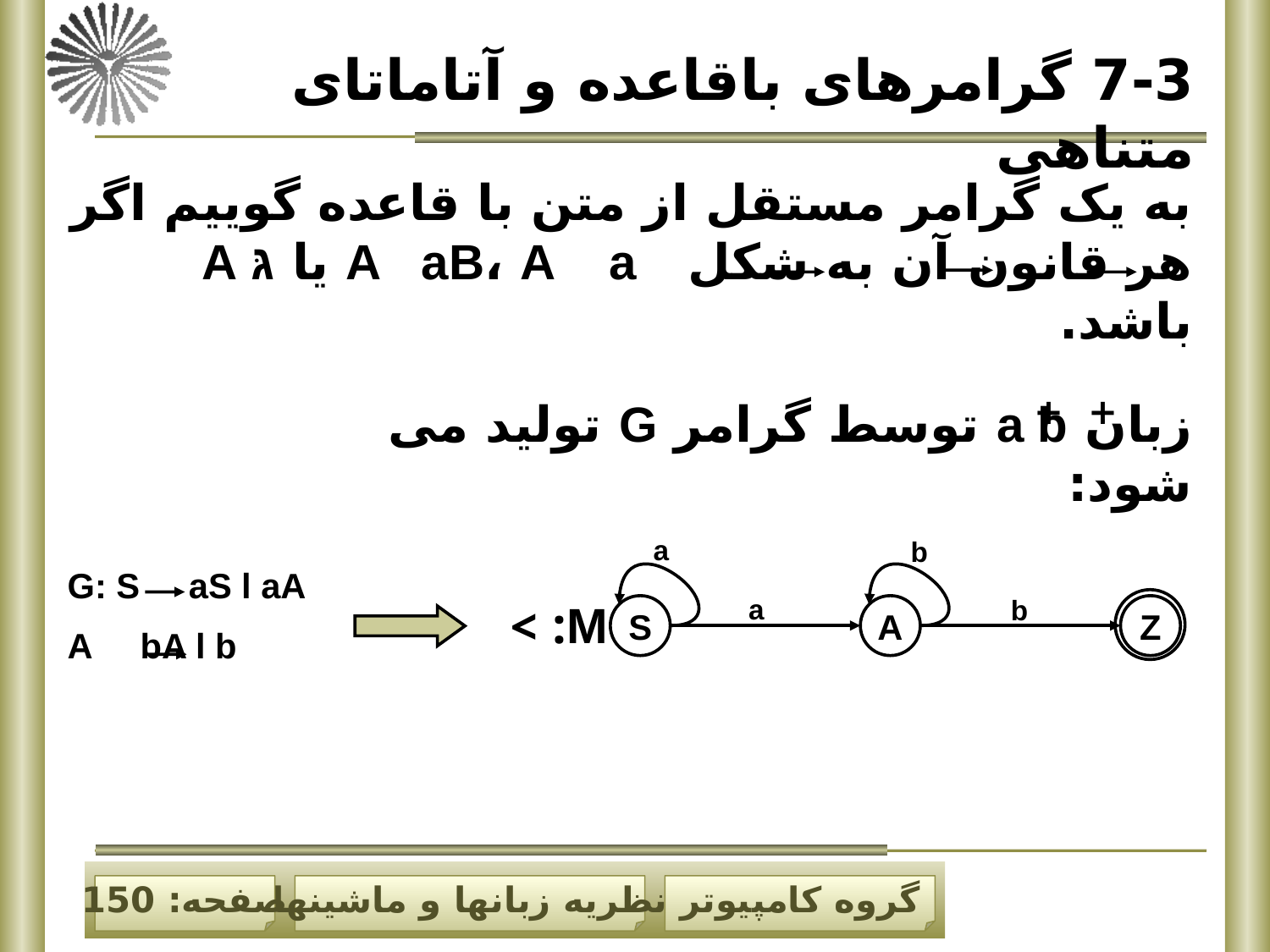

7-3 گرامرهای باقاعده و آتاماتای متناهی
به یک گرامر مستقل از متن با قاعده گوییم اگر هر قانون آن به شکل   A   aB، A    a یا גּ A    باشد.

+  +
زبان a b توسط گرامر G تولید می شود:
a
b
a
b
M: >

S
A
Z
G: S     aS l aA
     A     bA l b